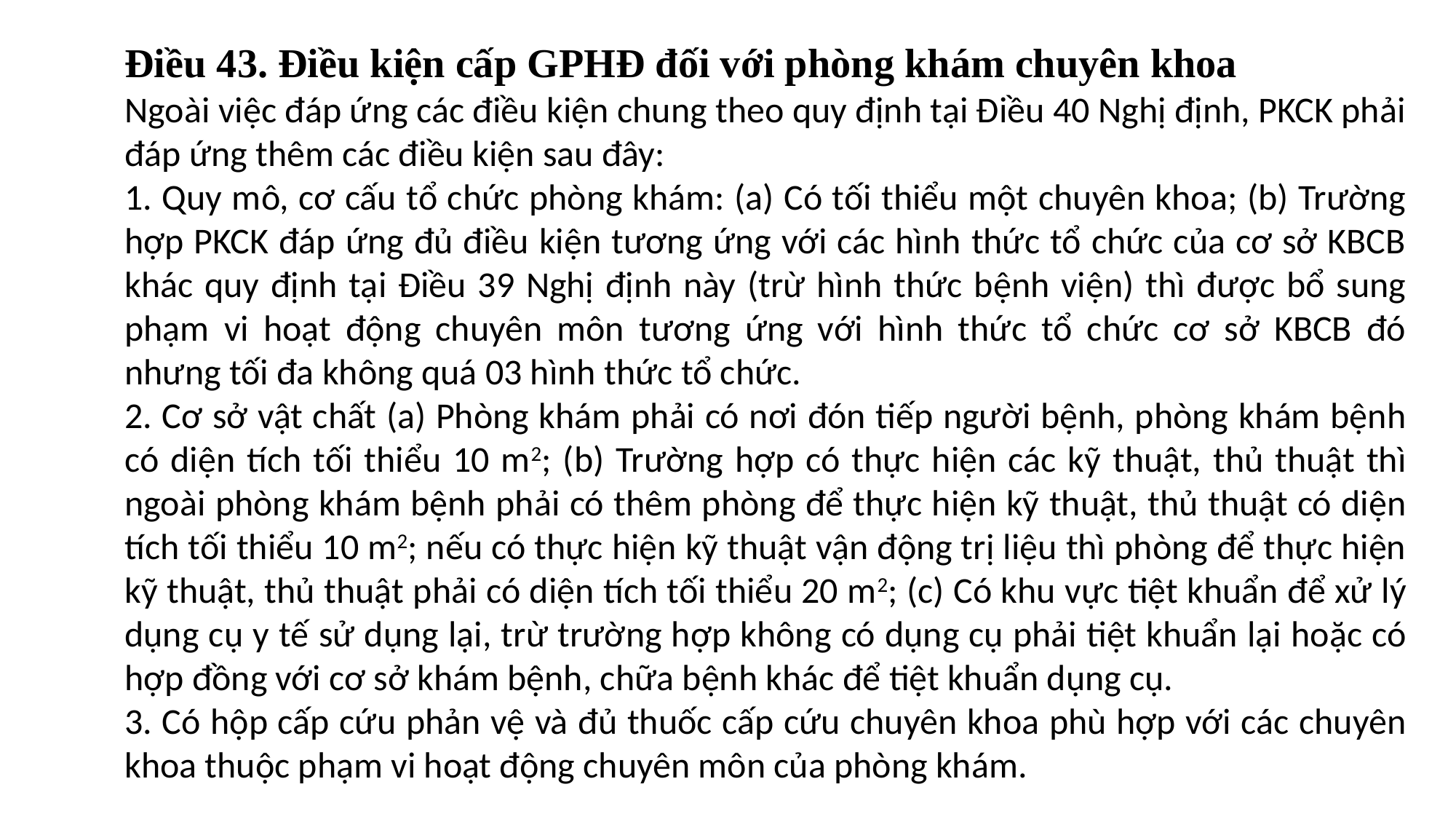

Điều 43. Điều kiện cấp GPHĐ đối với phòng khám chuyên khoa
Ngoài việc đáp ứng các điều kiện chung theo quy định tại Điều 40 Nghị định, PKCK phải đáp ứng thêm các điều kiện sau đây:
1. Quy mô, cơ cấu tổ chức phòng khám: (a) Có tối thiểu một chuyên khoa; (b) Trường hợp PKCK đáp ứng đủ điều kiện tương ứng với các hình thức tổ chức của cơ sở KBCB khác quy định tại Điều 39 Nghị định này (trừ hình thức bệnh viện) thì được bổ sung phạm vi hoạt động chuyên môn tương ứng với hình thức tổ chức cơ sở KBCB đó nhưng tối đa không quá 03 hình thức tổ chức.
2. Cơ sở vật chất (a) Phòng khám phải có nơi đón tiếp người bệnh, phòng khám bệnh có diện tích tối thiểu 10 m2; (b) Trường hợp có thực hiện các kỹ thuật, thủ thuật thì ngoài phòng khám bệnh phải có thêm phòng để thực hiện kỹ thuật, thủ thuật có diện tích tối thiểu 10 m2; nếu có thực hiện kỹ thuật vận động trị liệu thì phòng để thực hiện kỹ thuật, thủ thuật phải có diện tích tối thiểu 20 m2; (c) Có khu vực tiệt khuẩn để xử lý dụng cụ y tế sử dụng lại, trừ trường hợp không có dụng cụ phải tiệt khuẩn lại hoặc có hợp đồng với cơ sở khám bệnh, chữa bệnh khác để tiệt khuẩn dụng cụ.
3. Có hộp cấp cứu phản vệ và đủ thuốc cấp cứu chuyên khoa phù hợp với các chuyên khoa thuộc phạm vi hoạt động chuyên môn của phòng khám.